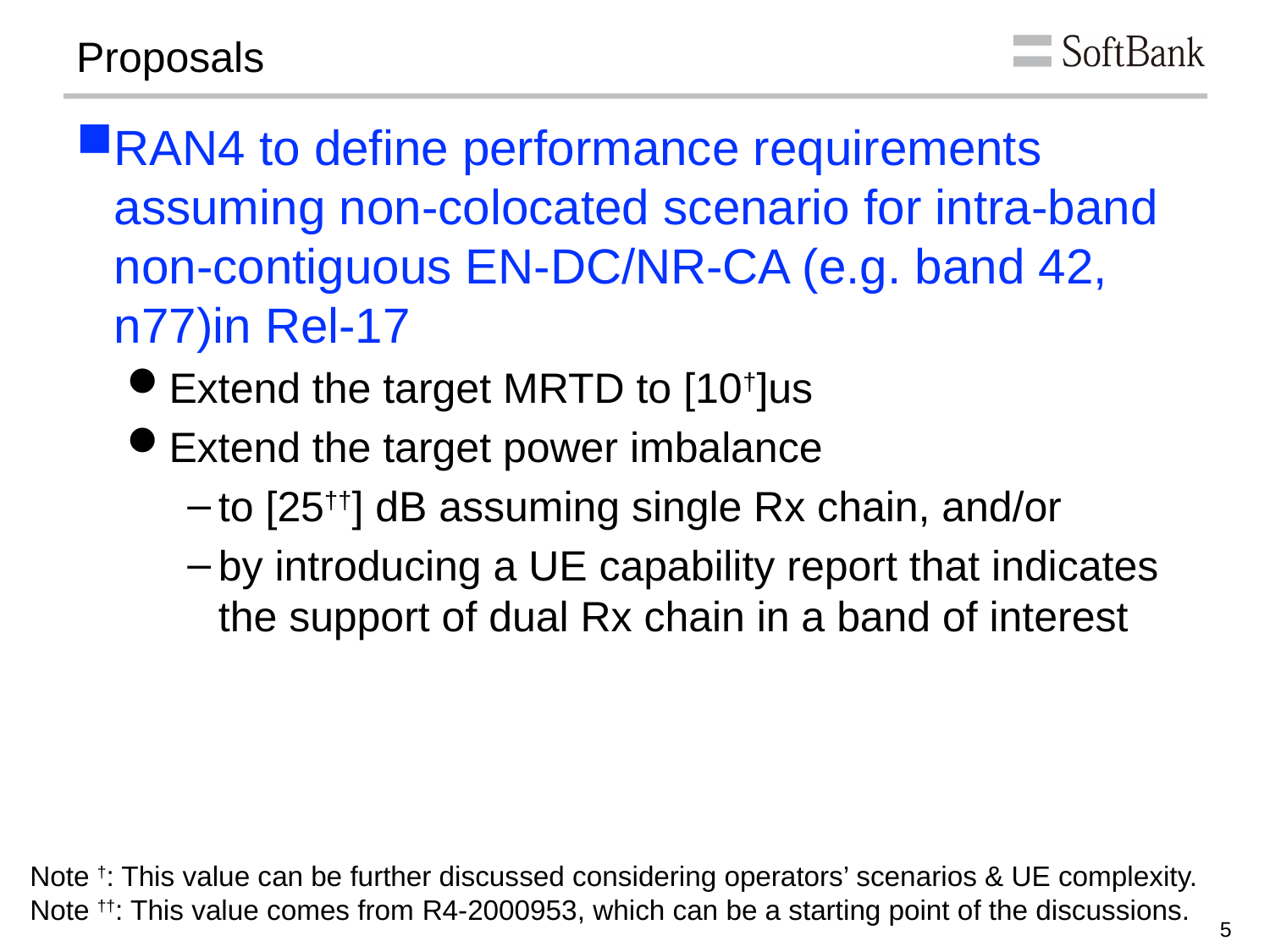

# Proposals
RAN4 to define performance requirements assuming non-colocated scenario for intra-band non-contiguous EN-DC/NR-CA (e.g. band 42, n77)in Rel-17
Extend the target MRTD to [10†]us
Extend the target power imbalance
to [25††] dB assuming single Rx chain, and/or
by introducing a UE capability report that indicates the support of dual Rx chain in a band of interest
Note †: This value can be further discussed considering operators’ scenarios & UE complexity.
Note ††: This value comes from R4-2000953, which can be a starting point of the discussions.